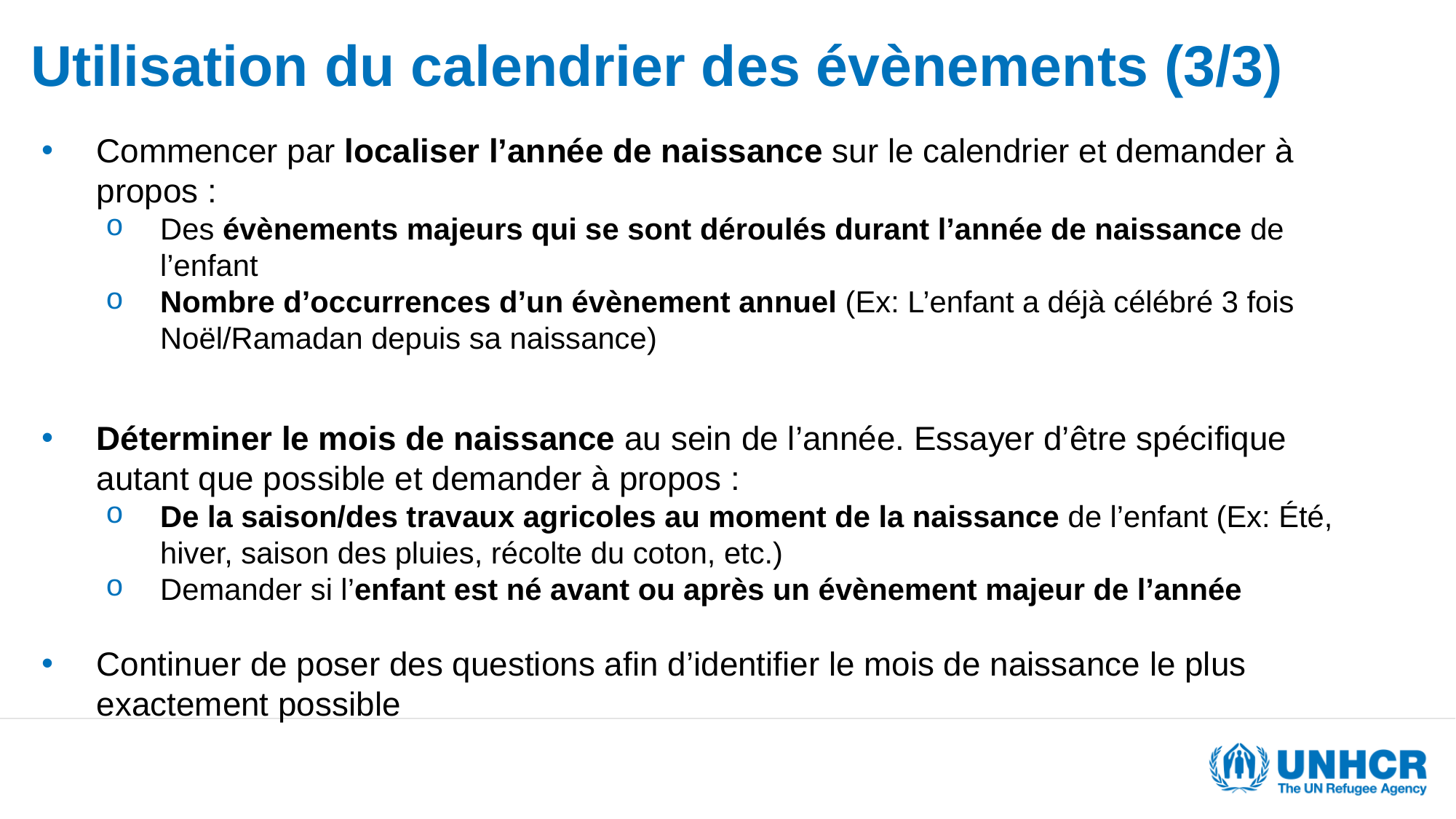

Utilisation du calendrier des évènements (3/3)
Commencer par localiser l’année de naissance sur le calendrier et demander à propos :
Des évènements majeurs qui se sont déroulés durant l’année de naissance de l’enfant
Nombre d’occurrences d’un évènement annuel (Ex: L’enfant a déjà célébré 3 fois Noël/Ramadan depuis sa naissance)

Déterminer le mois de naissance au sein de l’année. Essayer d’être spécifique autant que possible et demander à propos :
De la saison/des travaux agricoles au moment de la naissance de l’enfant (Ex: Été, hiver, saison des pluies, récolte du coton, etc.)
Demander si l’enfant est né avant ou après un évènement majeur de l’année

Continuer de poser des questions afin d’identifier le mois de naissance le plus exactement possible